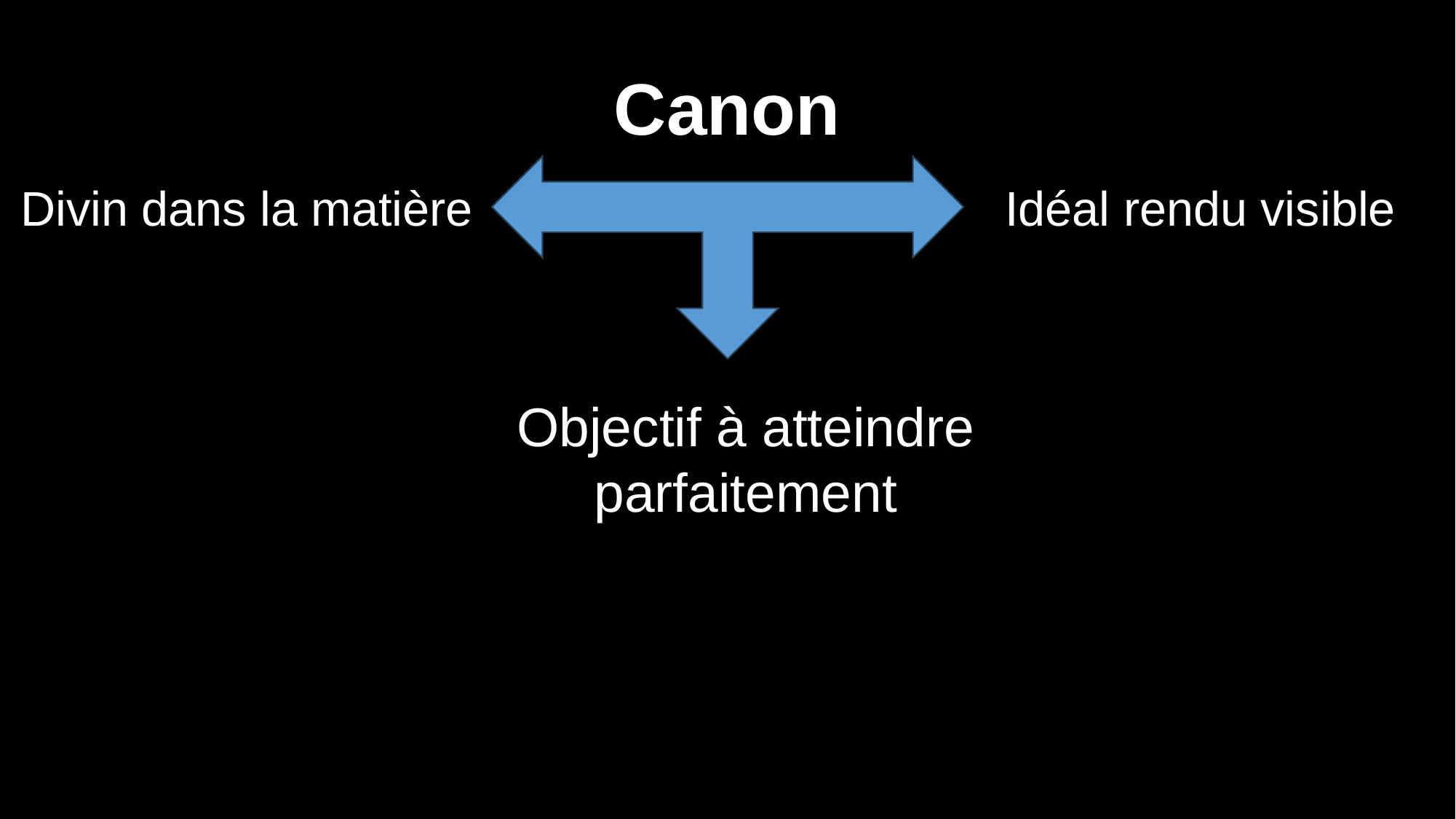

Canon

Divin dans la matière
Idéal rendu visible
Objectif à atteindre parfaitement